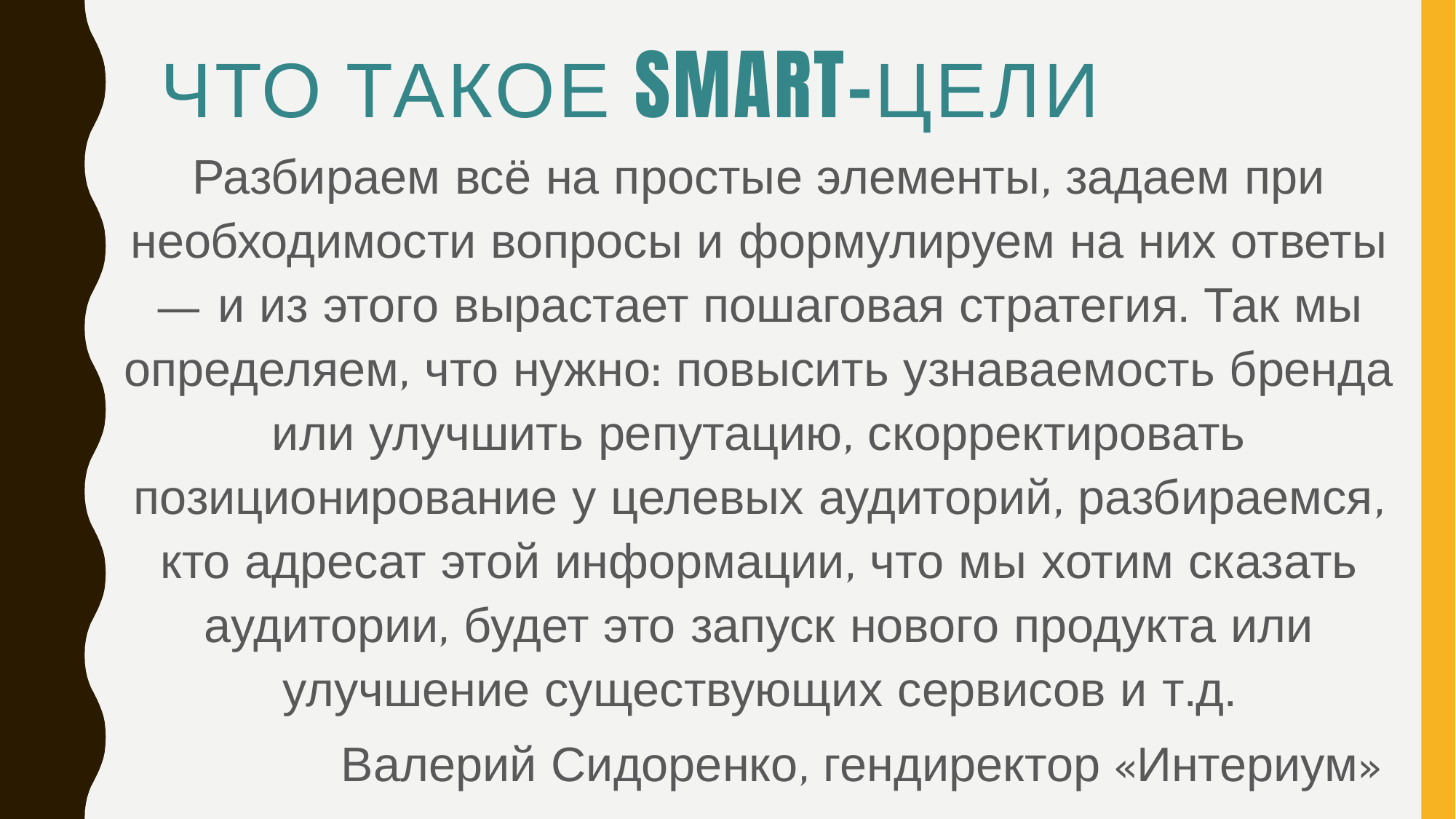

# Что такое SMART-Цели
Разбираем всё на простые элементы, задаем при необходимости вопросы и формулируем на них ответы — и из этого вырастает пошаговая стратегия. Так мы определяем, что нужно: повысить узнаваемость бренда или улучшить репутацию, скорректировать позиционирование у целевых аудиторий, разбираемся, кто адресат этой информации, что мы хотим сказать аудитории, будет это запуск нового продукта или улучшение существующих сервисов и т.д.
              Валерий Сидоренко, гендиректор «Интериум»